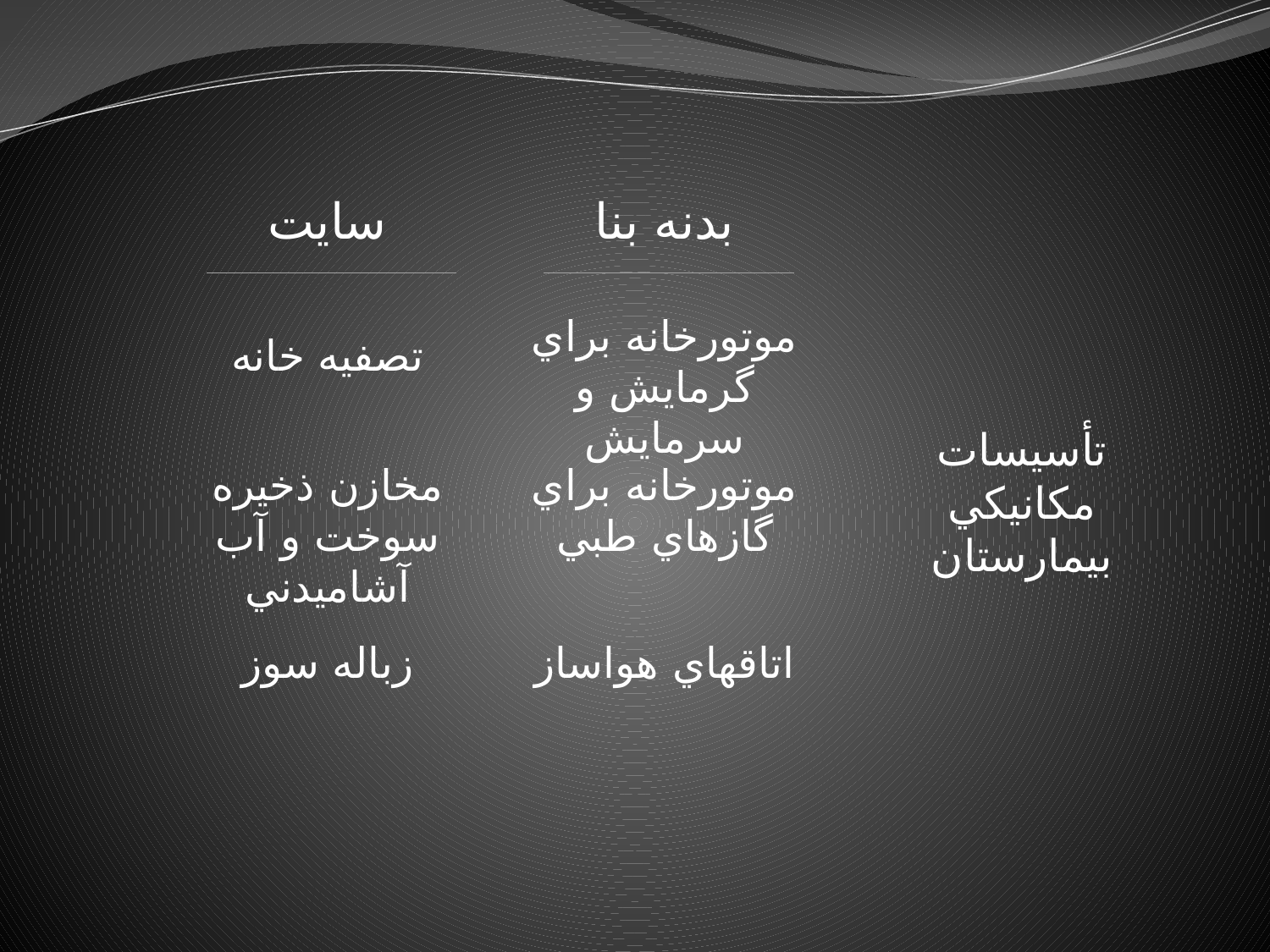

سايت
بدنه بنا
موتورخانه براي گرمايش و سرمايش
تصفيه خانه
‏تأسيسات مكانيكي بيمارستان
مخازن ذخيره سوخت و آب آشاميدني
موتورخانه براي گازهاي طبي
زباله سوز
اتاق‏هاي هواساز